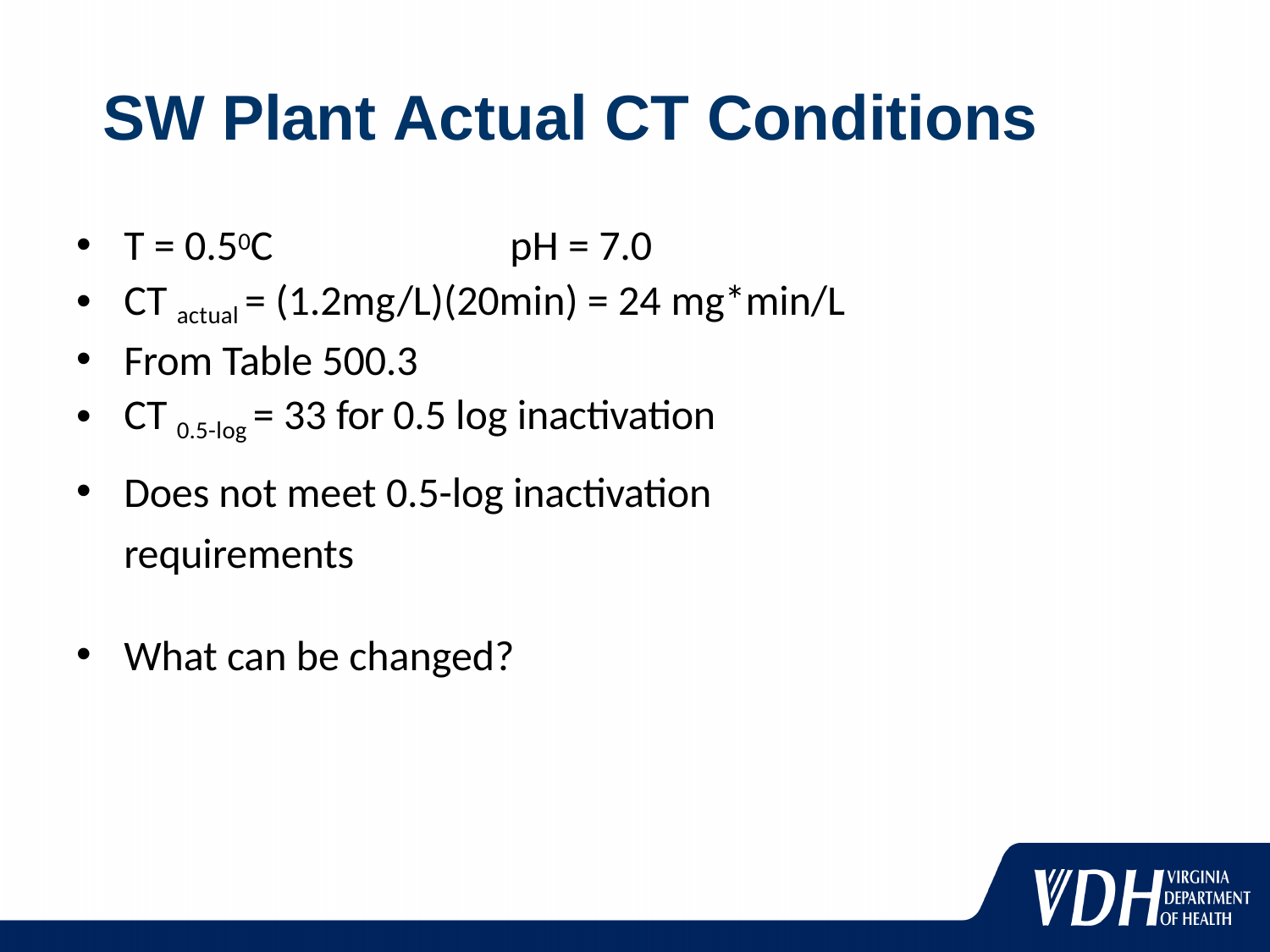

# SW Plant Actual CT Conditions
T = 0.50C	pH = 7.0
CT actual = (1.2mg/L)(20min) = 24 mg*min/L
From Table 500.3
CT 0.5-log = 33 for 0.5 log inactivation
Does not meet 0.5-log inactivation  requirements

What can be changed?